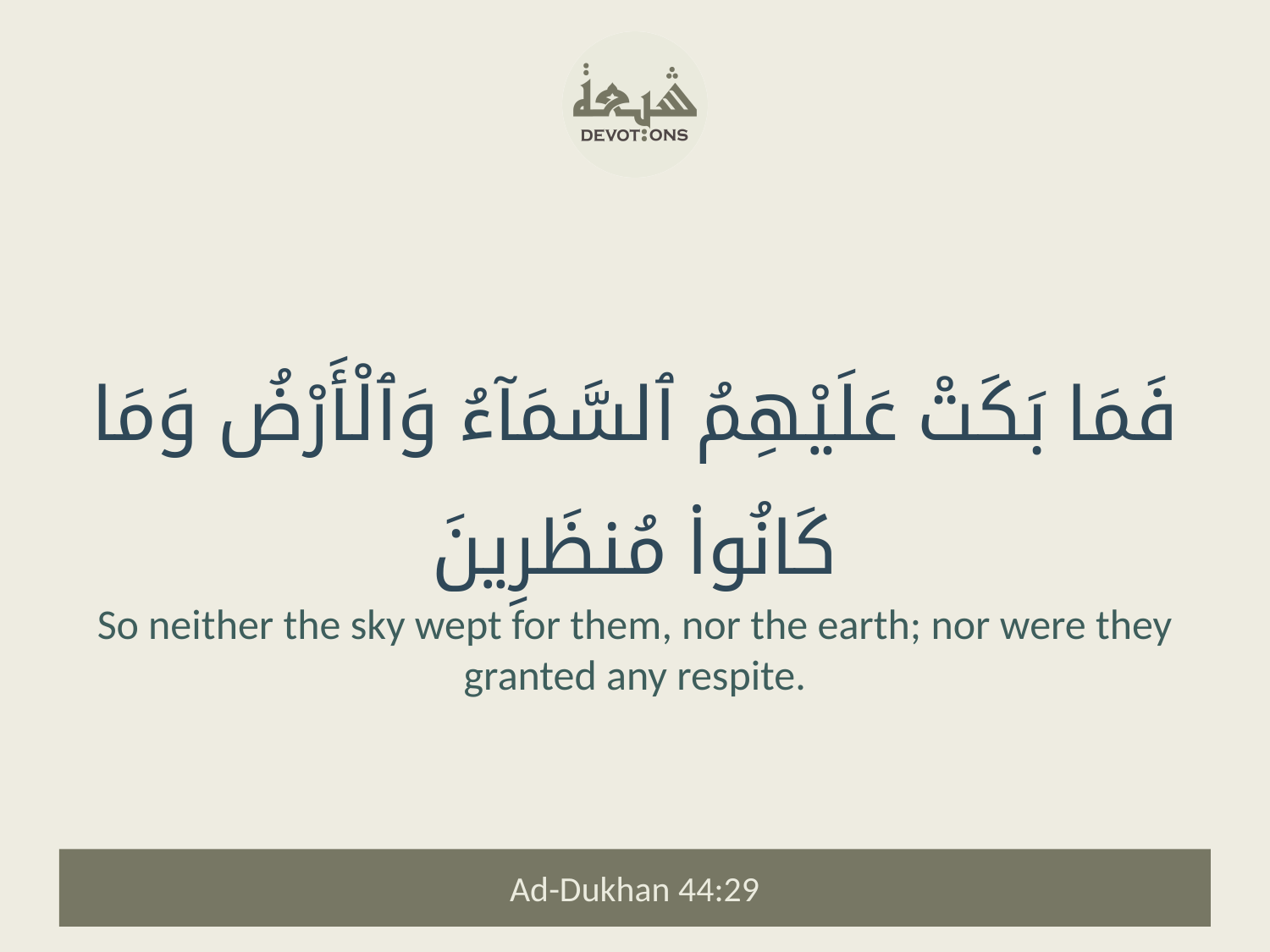

فَمَا بَكَتْ عَلَيْهِمُ ٱلسَّمَآءُ وَٱلْأَرْضُ وَمَا كَانُوا۟ مُنظَرِينَ
So neither the sky wept for them, nor the earth; nor were they granted any respite.
Ad-Dukhan 44:29